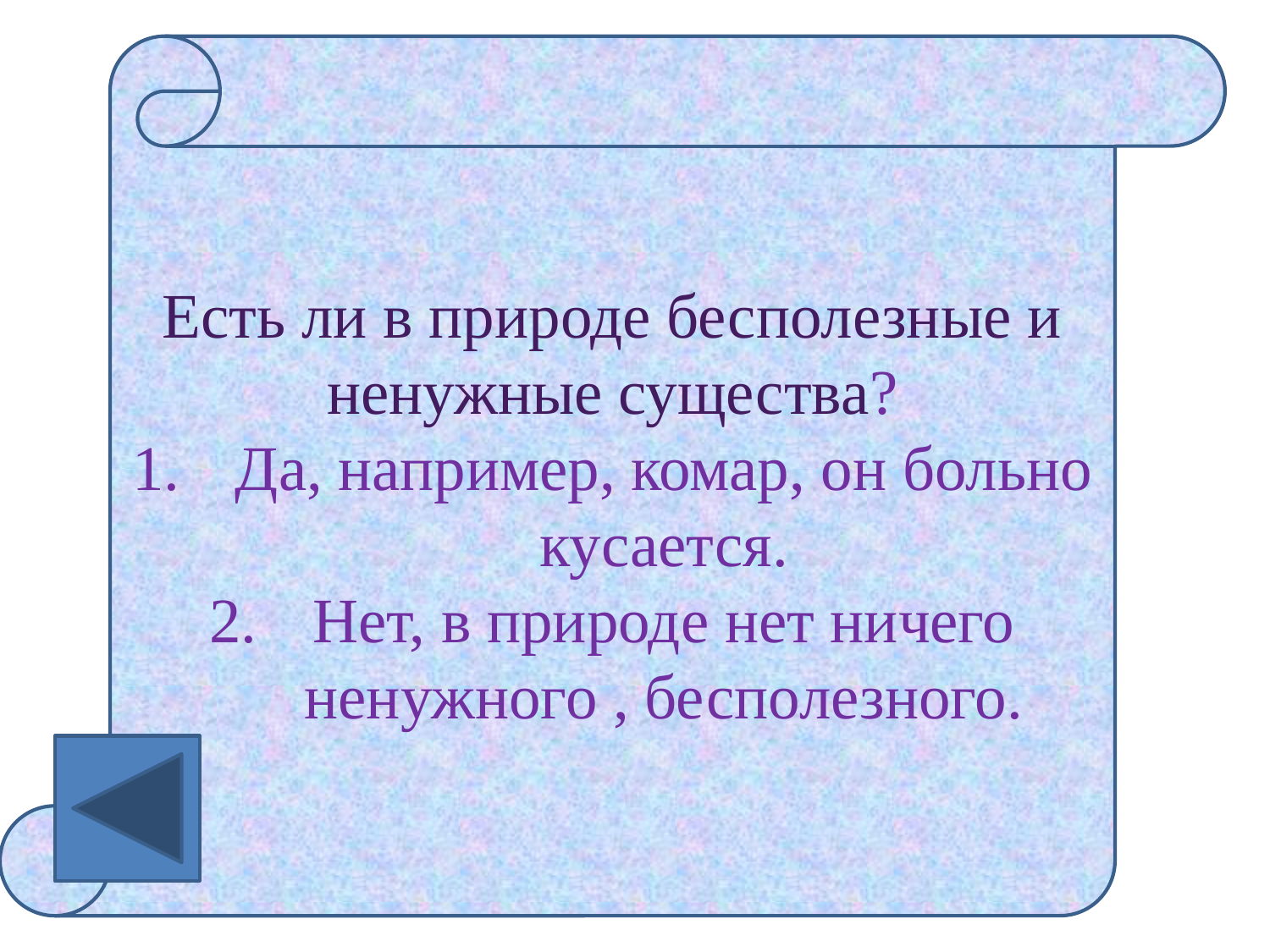

Есть ли в природе бесполезные и ненужные существа?
Да, например, комар, он больно кусается.
Нет, в природе нет ничего ненужного , бесполезного.
#